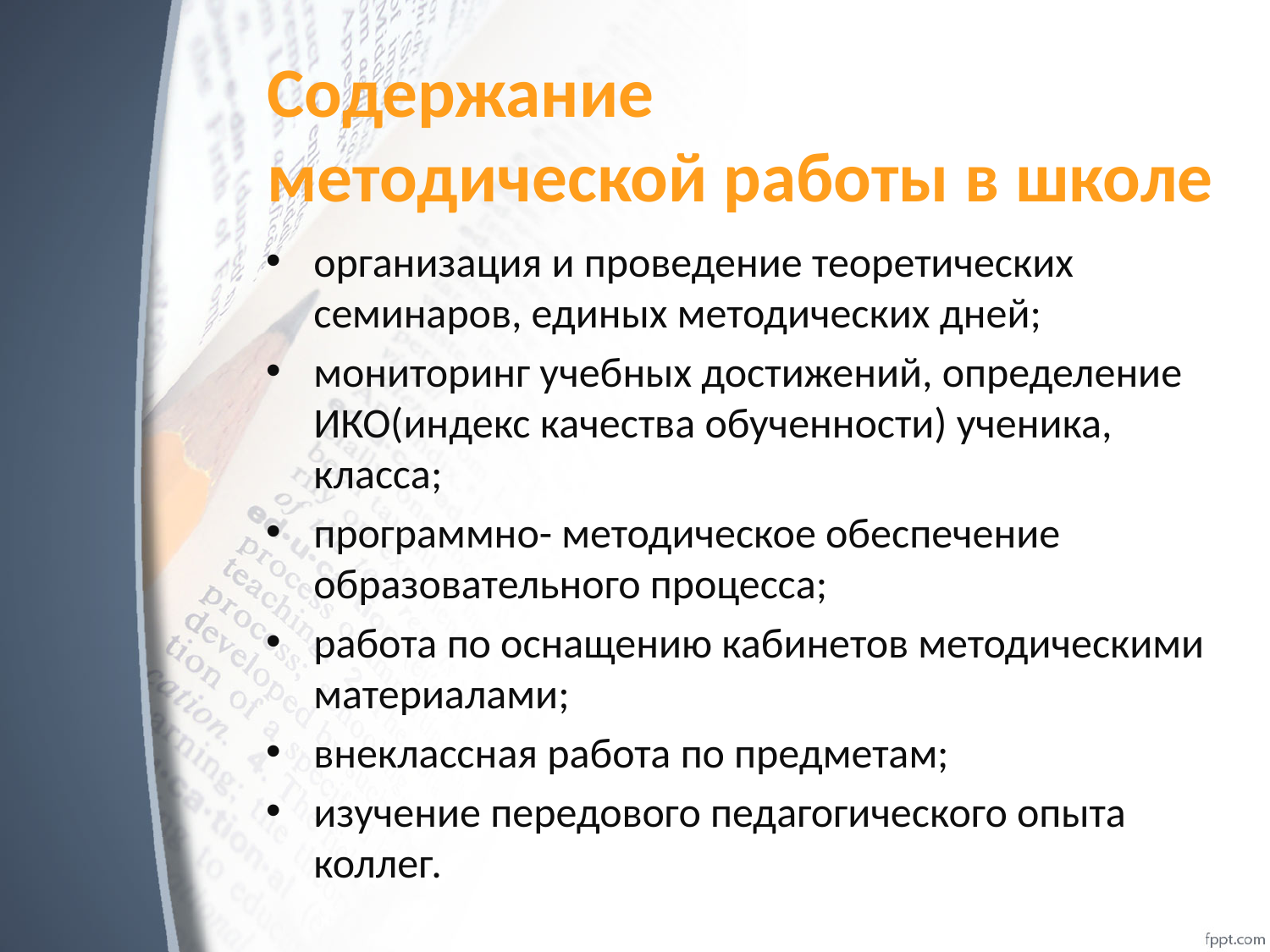

# Содержание методической работы в школе
организация и проведение теоретических семинаров, единых методических дней;
мониторинг учебных достижений, определение ИКО(индекс качества обученности) ученика, класса;
программно- методическое обеспечение образовательного процесса;
работа по оснащению кабинетов методическими материалами;
внеклассная работа по предметам;
изучение передового педагогического опыта коллег.